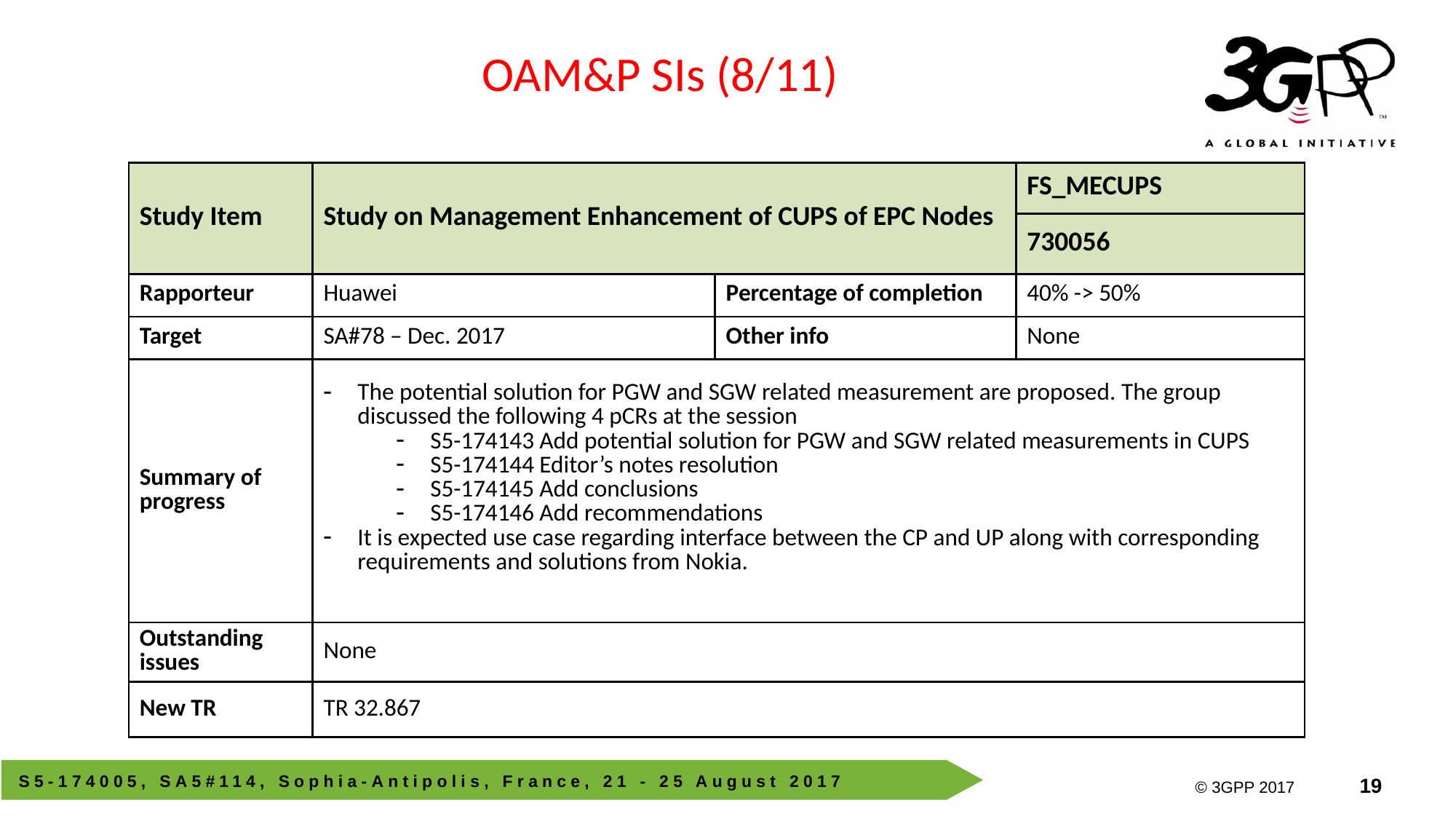

OAM&P SIs (8/11)
| Study Item | Study on Management Enhancement of CUPS of EPC Nodes |  | FS\_MECUPS |
| --- | --- | --- | --- |
|  |  |  | 730056 |
| Rapporteur | Huawei | Percentage of completion | 40% -> 50% |
| Target | SA#78 – Dec. 2017 | Other info | None |
| Summary of progress | The potential solution for PGW and SGW related measurement are proposed. The group discussed the following 4 pCRs at the session S5-174143 Add potential solution for PGW and SGW related measurements in CUPS S5-174144 Editor’s notes resolution S5-174145 Add conclusions S5-174146 Add recommendations It is expected use case regarding interface between the CP and UP along with corresponding requirements and solutions from Nokia. |  |  |
| Outstanding issues | None |  |  |
| New TR | TR 32.867 |  |  |